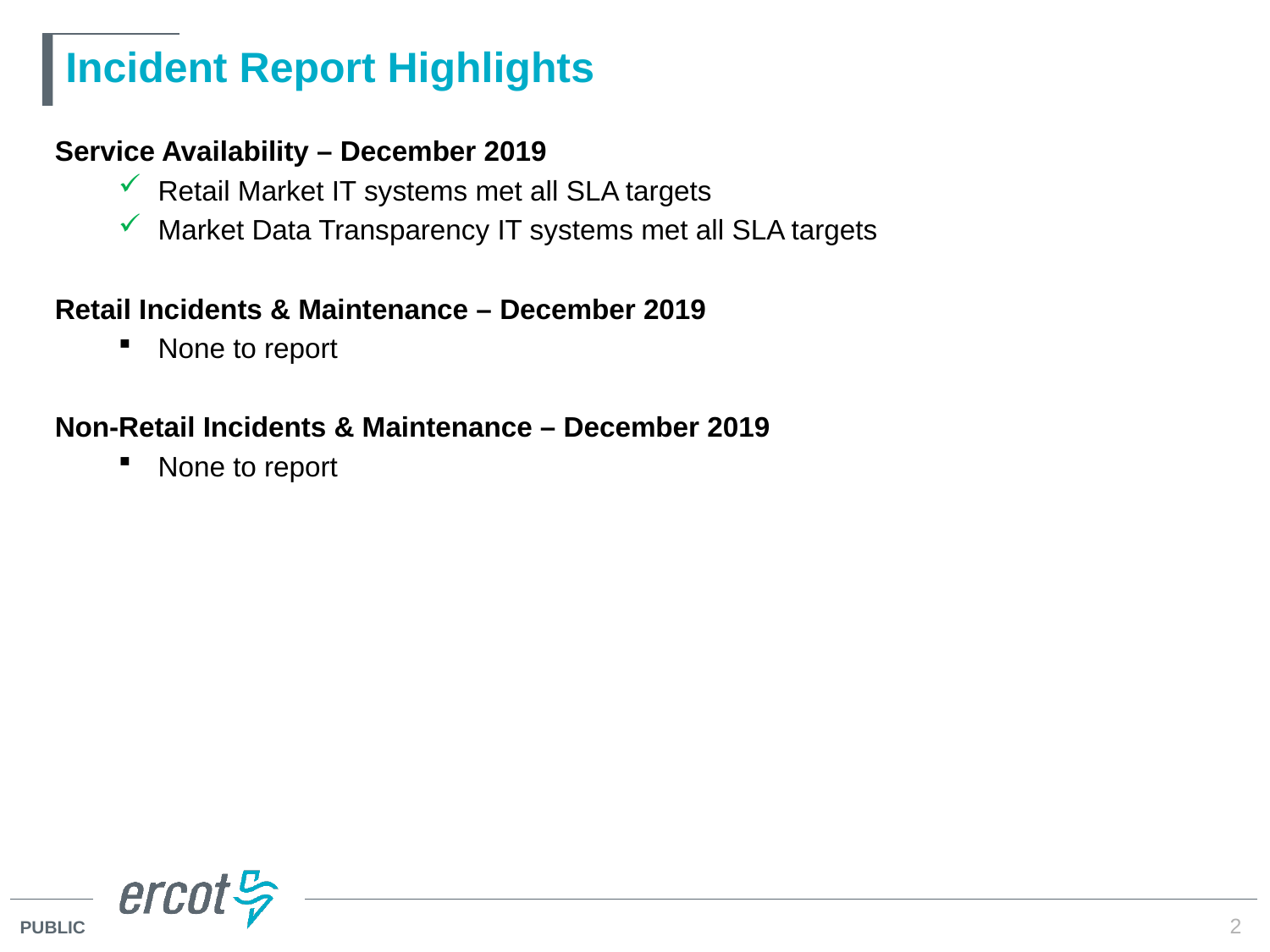

# Incident Report Highlights
Service Availability – December 2019
Retail Market IT systems met all SLA targets
Market Data Transparency IT systems met all SLA targets

Retail Incidents & Maintenance – December 2019
None to report

Non-Retail Incidents & Maintenance – December 2019
None to report

2